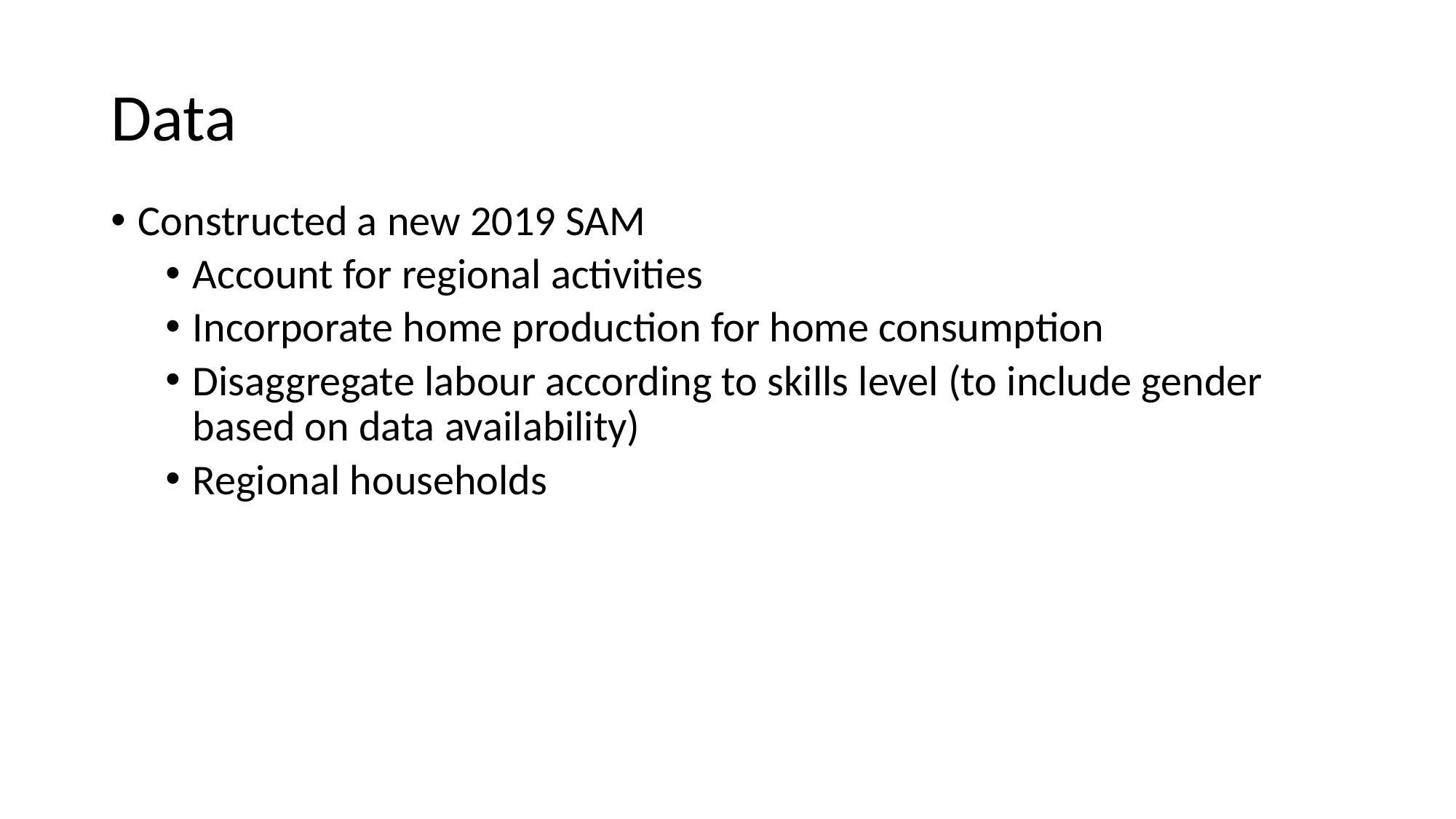

# Data
Constructed a new 2019 SAM
Account for regional activities
Incorporate home production for home consumption
Disaggregate labour according to skills level (to include gender based on data availability)
Regional households